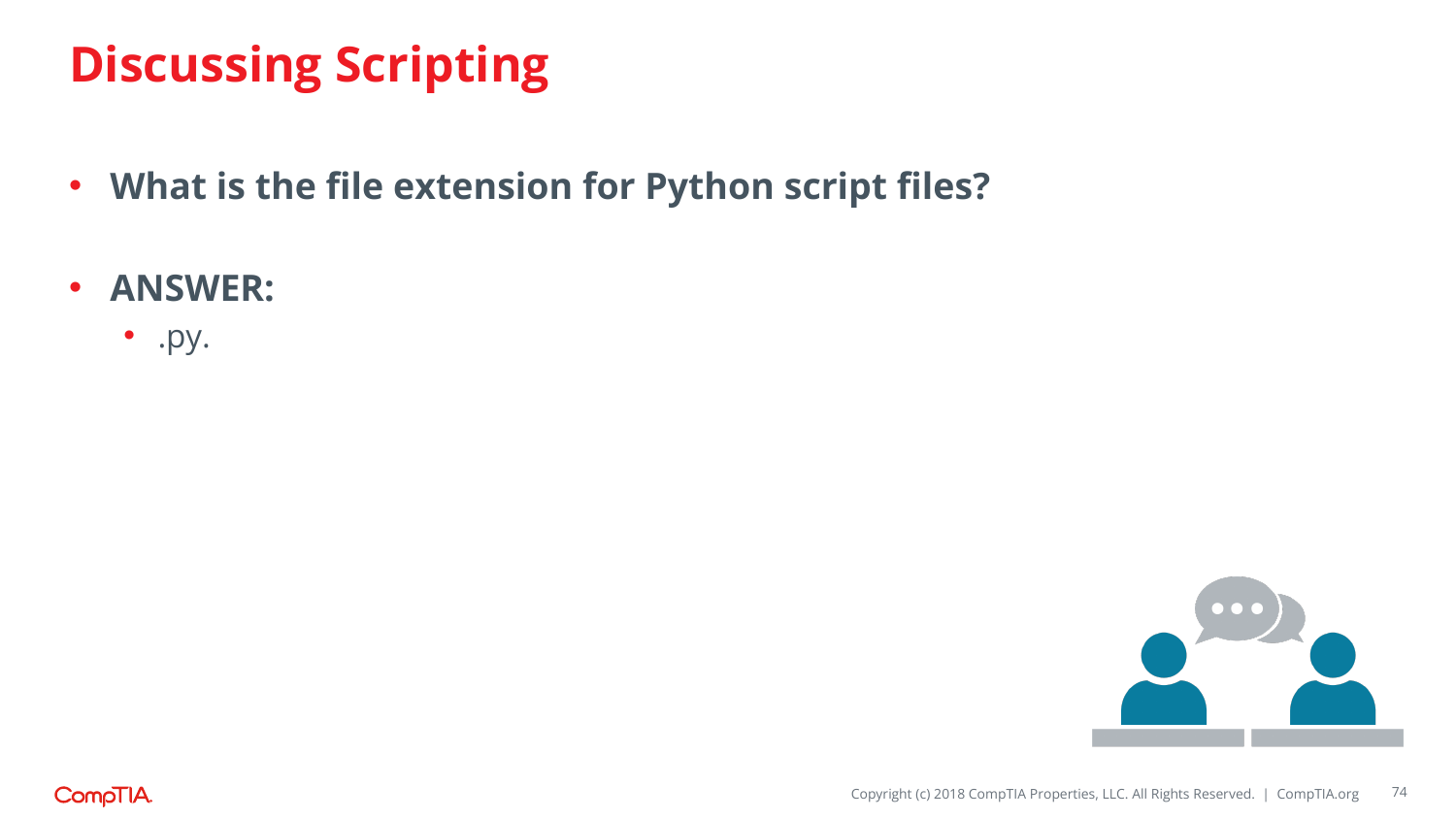

# Discussing Scripting
What is the file extension for Python script files?

ANSWER:
.py.
74